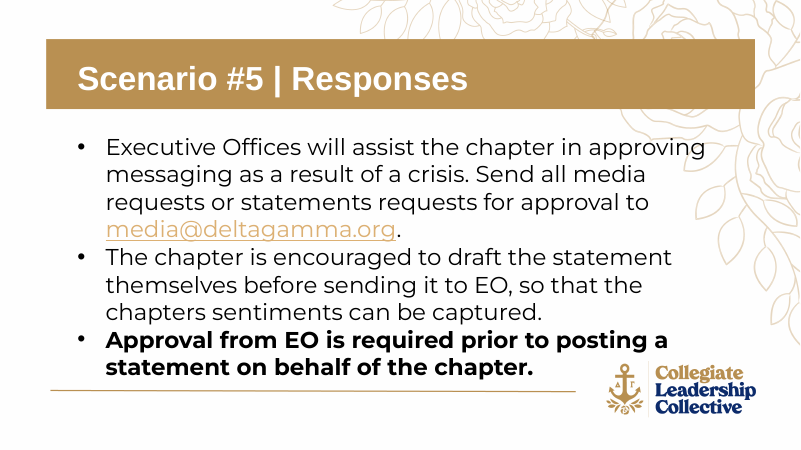

Scenario #5 | Responses
Executive Offices will assist the chapter in approving messaging as a result of a crisis. Send all media requests or statements requests for approval to media@deltagamma.org.
The chapter is encouraged to draft the statement themselves before sending it to EO, so that the chapters sentiments can be captured.
Approval from EO is required prior to posting a statement on behalf of the chapter.